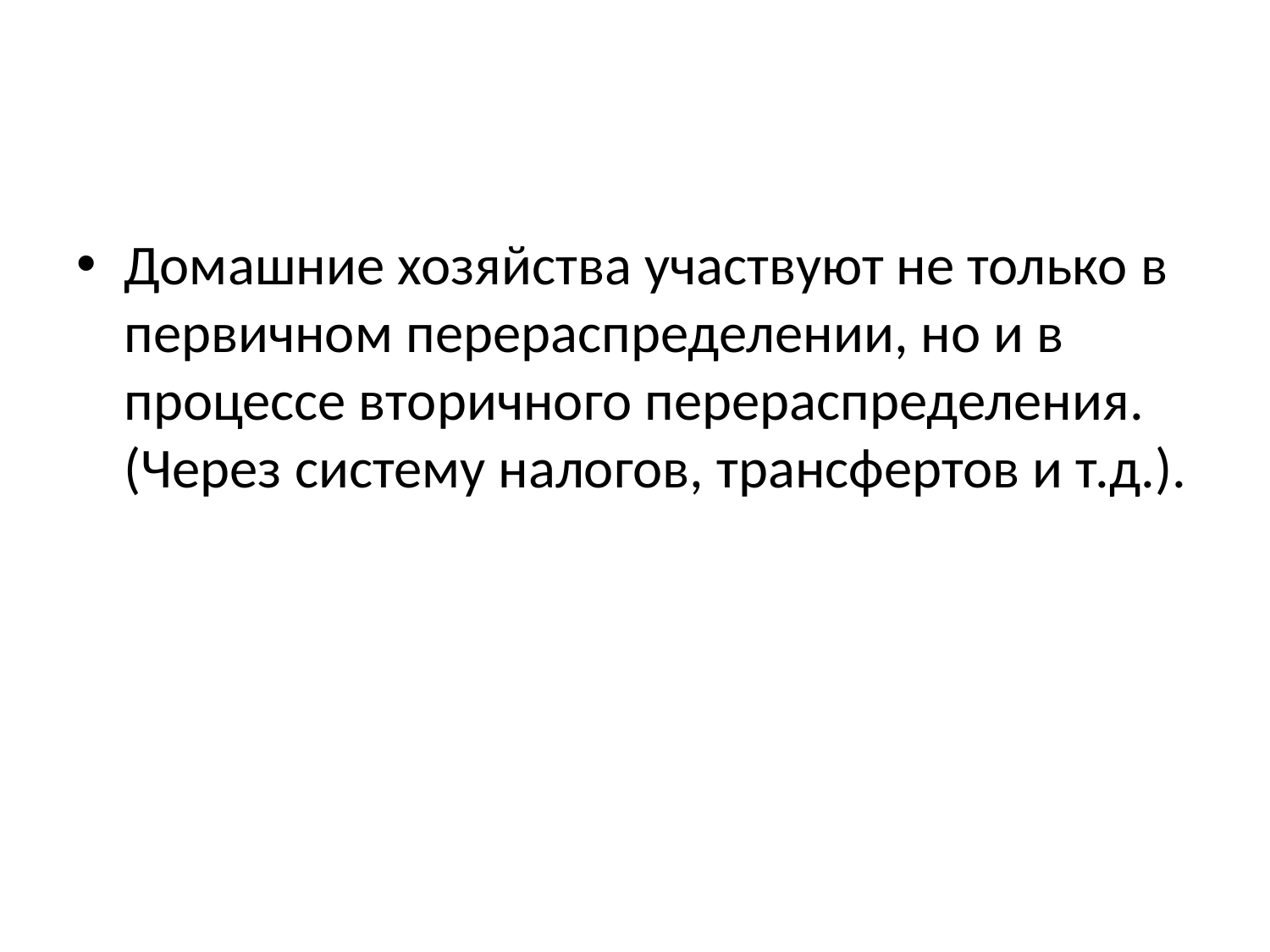

#
Домашние хозяйства участвуют не только в первичном перераспределении, но и в процессе вторичного перераспределения. (Через систему налогов, трансфертов и т.д.).